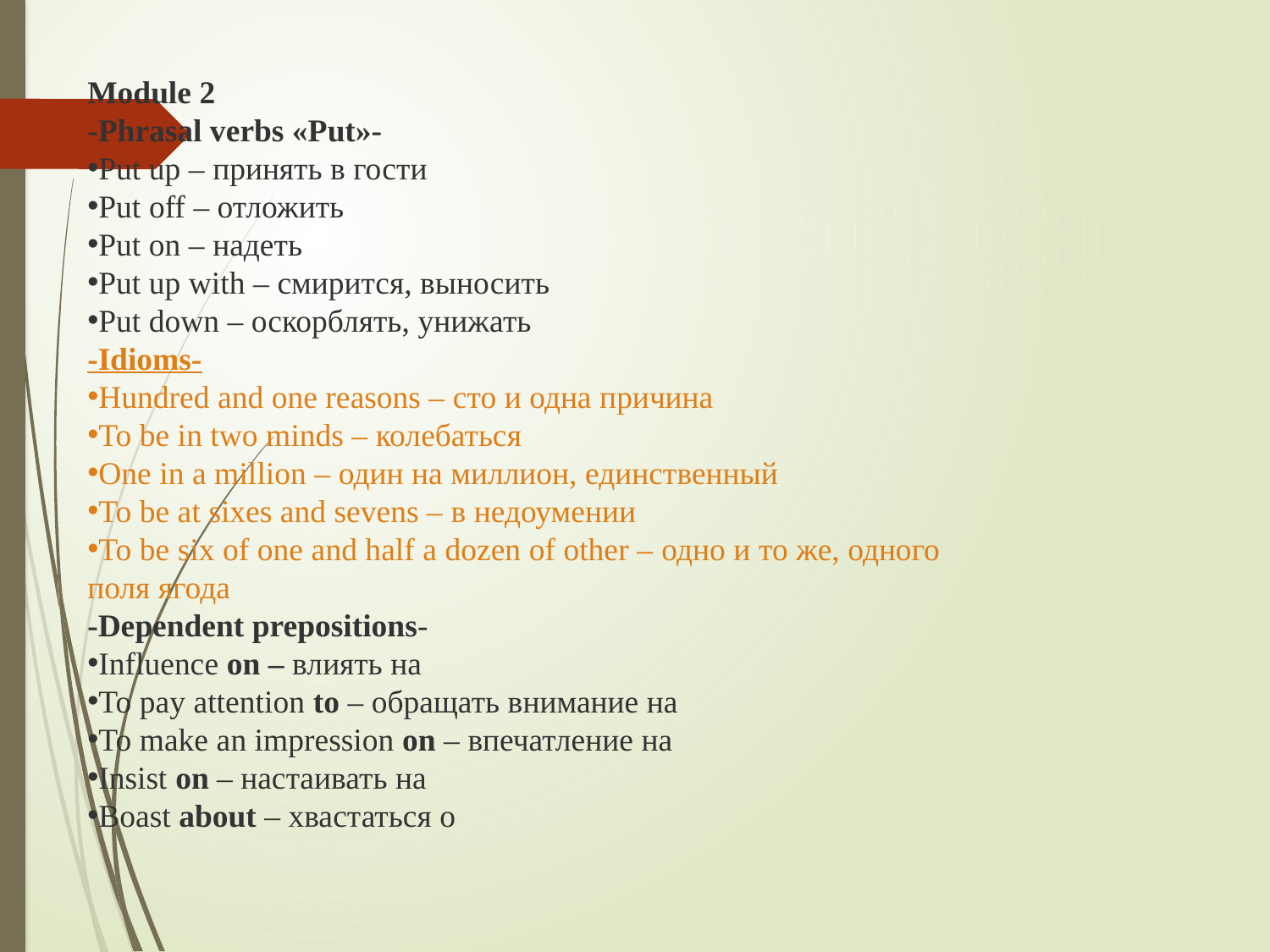

Module 2
-Phrasal verbs «Put»-
Put up – принять в гости
Put off – отложить
Put on – надеть
Put up with – смирится, выносить
Put down – оскорблять, унижать
-Idioms-
Hundred and one reasons – сто и одна причина
To be in two minds – колебаться
One in a million – один на миллион, единственный
To be at sixes and sevens – в недоумении
To be six of one and half a dozen of other – одно и то же, одного поля ягода
-Dependent prepositions-
Influence on – влиять на
To pay attention to – обращать внимание на
To make an impression on – впечатление на
Insist on – настаивать на
Boast about – хвастаться о